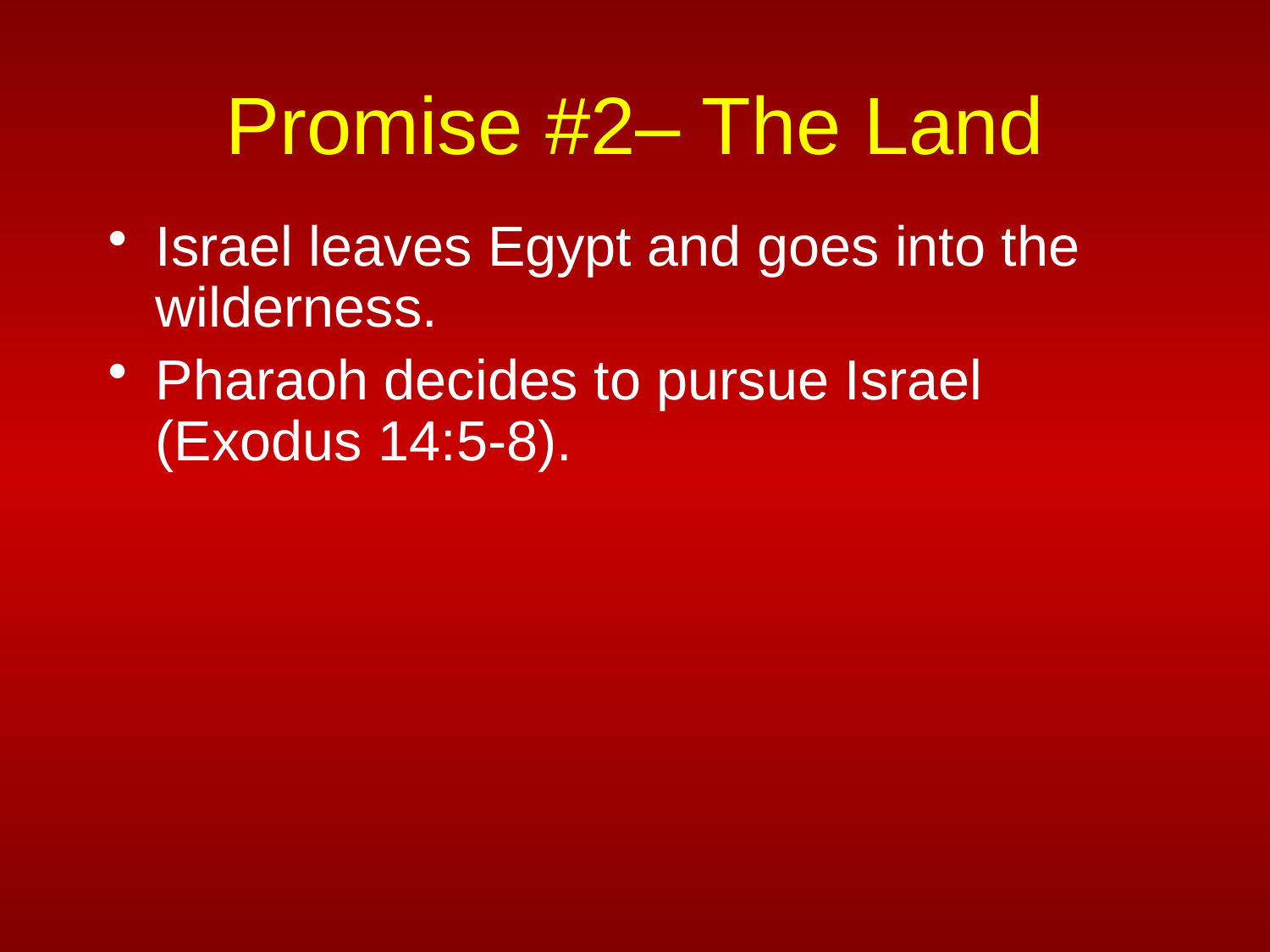

# Promise #2– The Land
Israel leaves Egypt and goes into the wilderness.
Pharaoh decides to pursue Israel (Exodus 14:5-8).